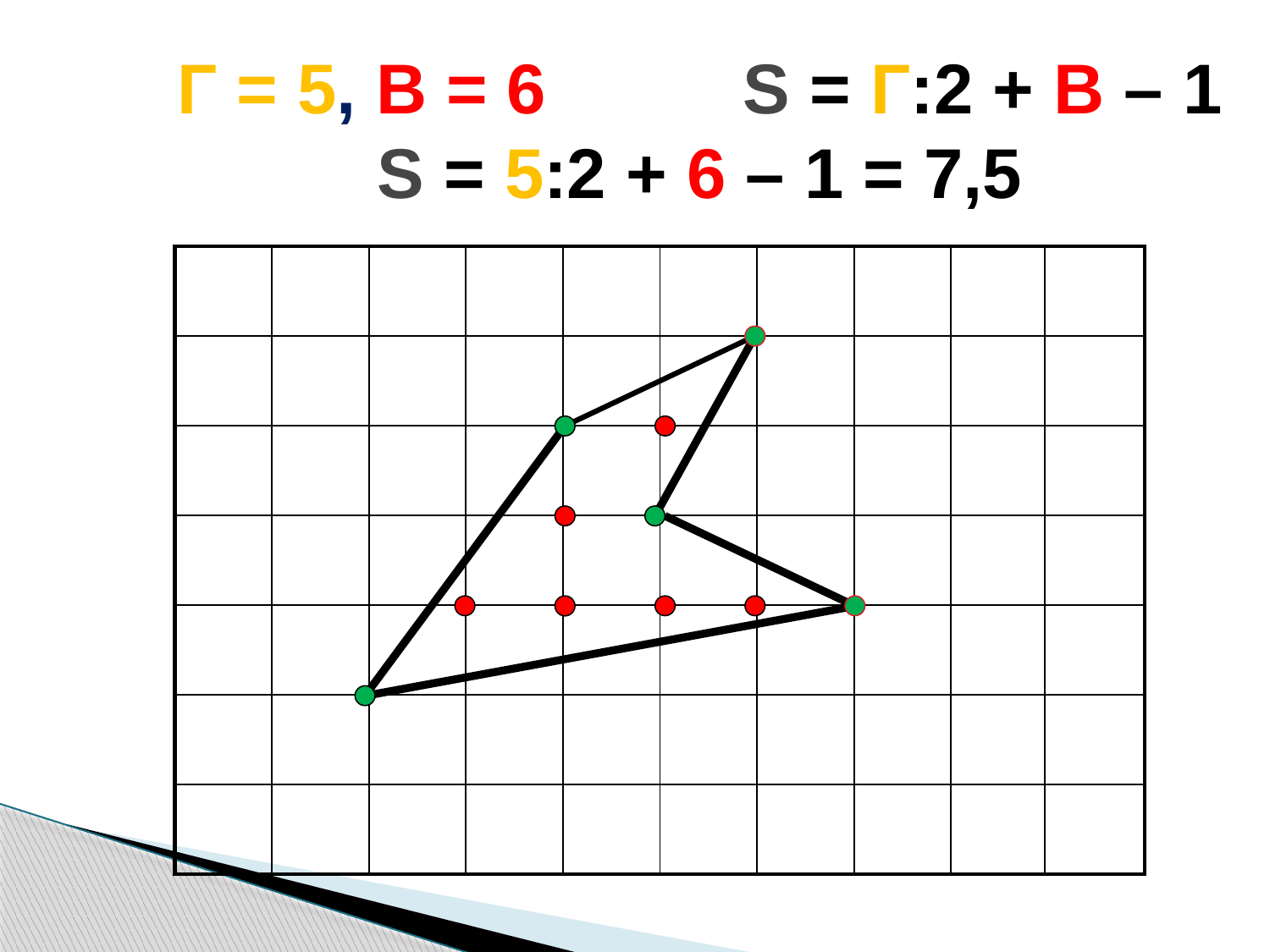

# Г = 5, В = 6          S = Г:2 + В – 1 S = 5:2 + 6 – 1 = 7,5
|  |  |  |  |  |  |  |  |  |  |
| --- | --- | --- | --- | --- | --- | --- | --- | --- | --- |
|  |  |  |  |  |  |  |  |  |  |
|  |  |  |  |  |  |  |  |  |  |
|  |  |  |  |  |  |  |  |  |  |
|  |  |  |  |  |  |  |  |  |  |
|  |  |  |  |  |  |  |  |  |  |
|  |  |  |  |  |  |  |  |  |  |